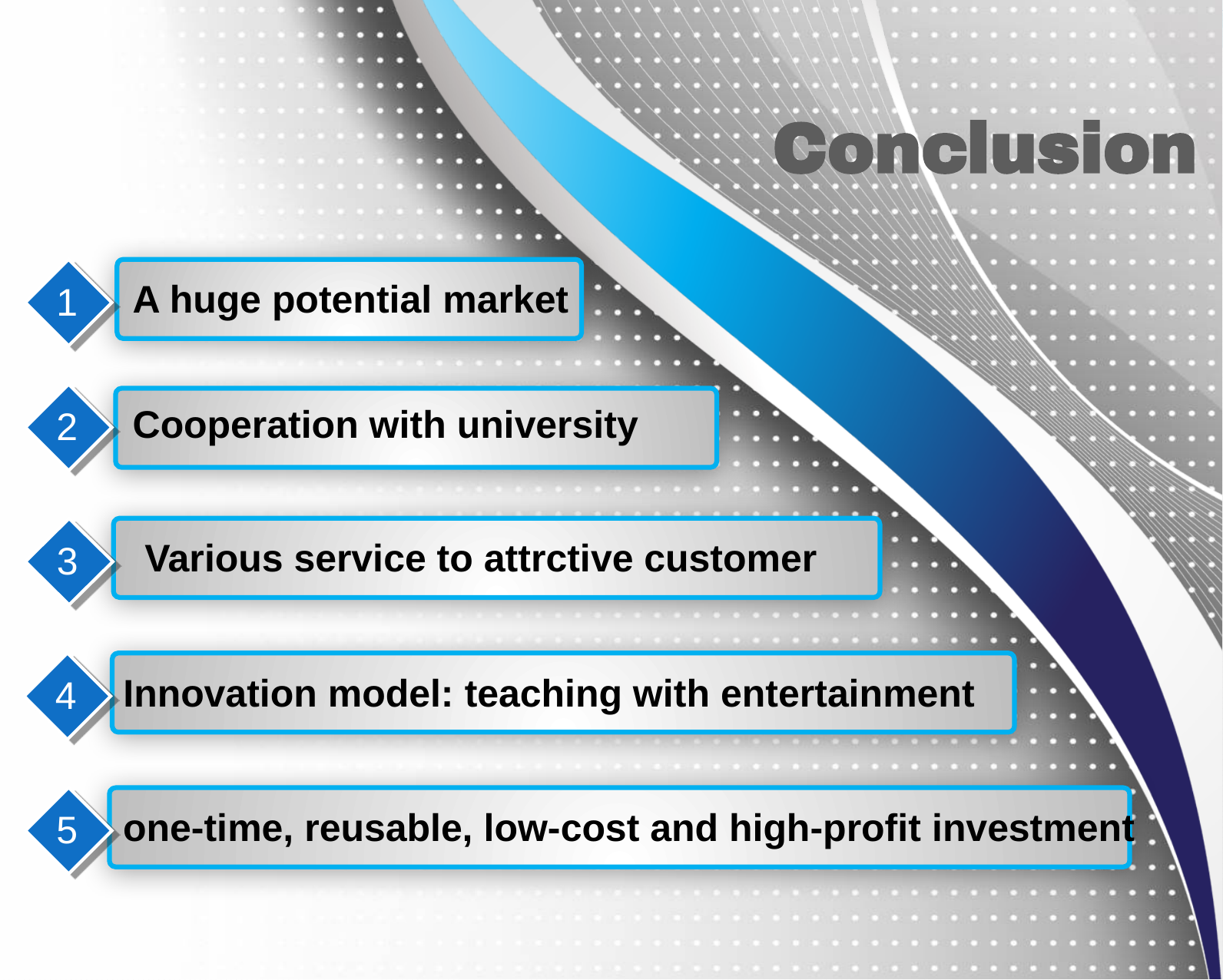

Conclusion

1

A huge potential market

2

Cooperation with university

 Various service to attrctive customer

3

4

Innovation model: teaching with entertainment

5

one-time, reusable, low-cost and high-profit investment